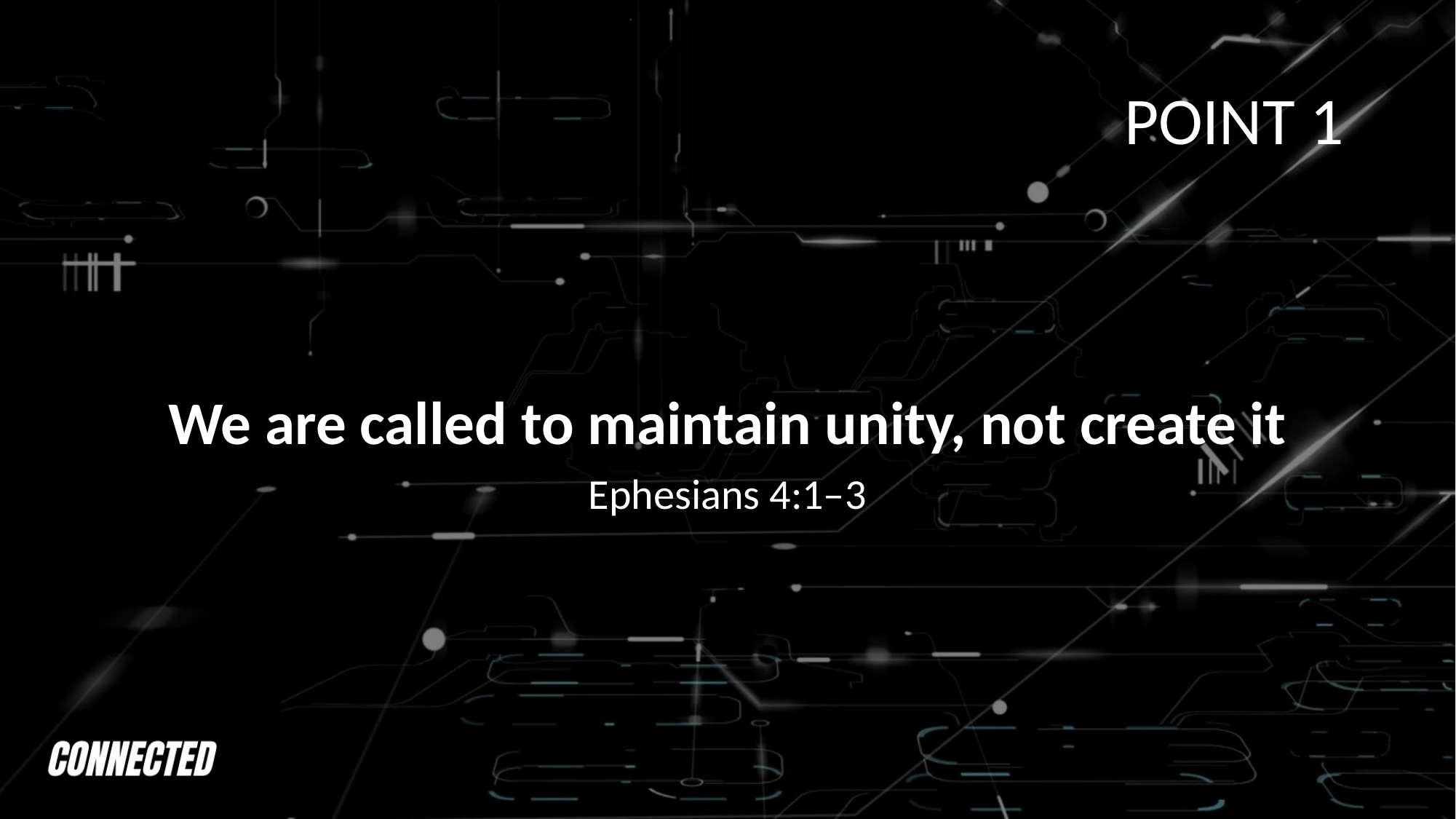

# POINT 1

We are called to maintain unity, not create it
Ephesians 4:1–3